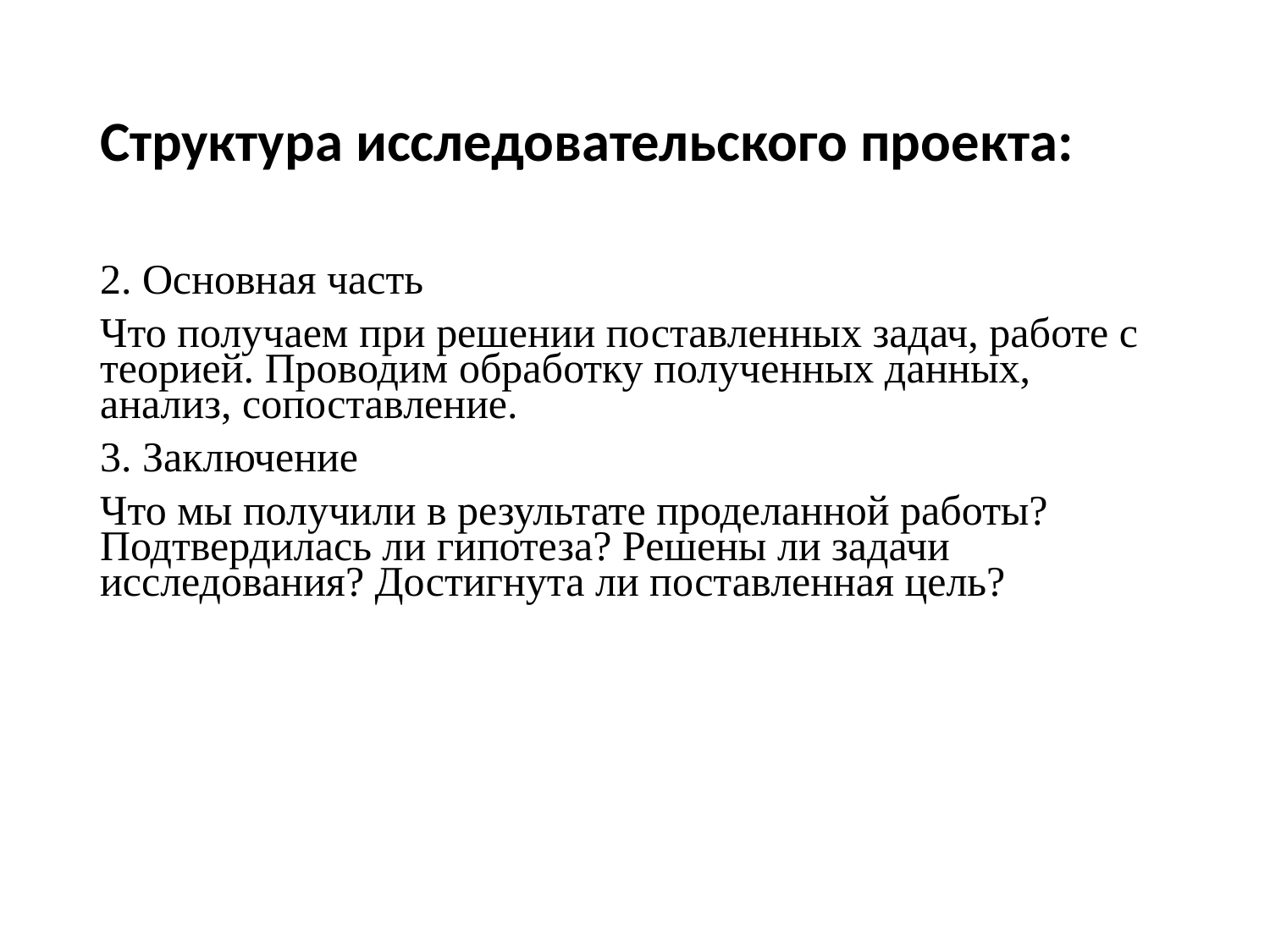

# Структура исследовательского проекта:
2. Основная часть
Что получаем при решении поставленных задач, работе с теорией. Проводим обработку полученных данных, анализ, сопоставление.
3. Заключение
Что мы получили в результате проделанной работы? Подтвердилась ли гипотеза? Решены ли задачи исследования? Достигнута ли поставленная цель?